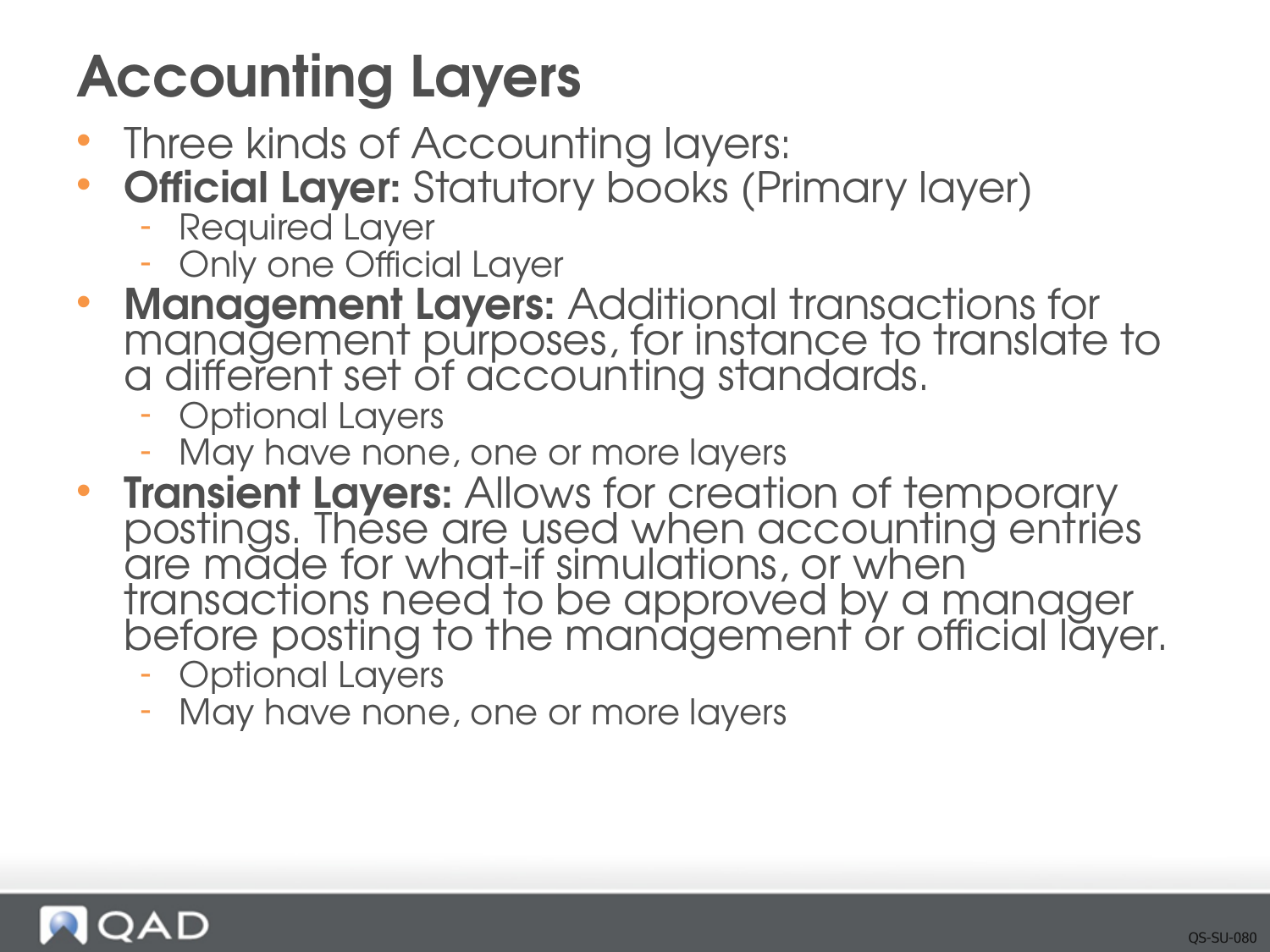

# Accounting Layers
Three kinds of Accounting layers:
Official Layer: Statutory books (Primary layer)
Required Layer
Only one Official Layer
Management Layers: Additional transactions for management purposes, for instance to translate to a different set of accounting standards.
Optional Layers
May have none, one or more layers
Transient Layers: Allows for creation of temporary postings. These are used when accounting entries are made for what-if simulations, or when transactions need to be approved by a manager before posting to the management or official layer.
Optional Layers
May have none, one or more layers

QS-SU-080